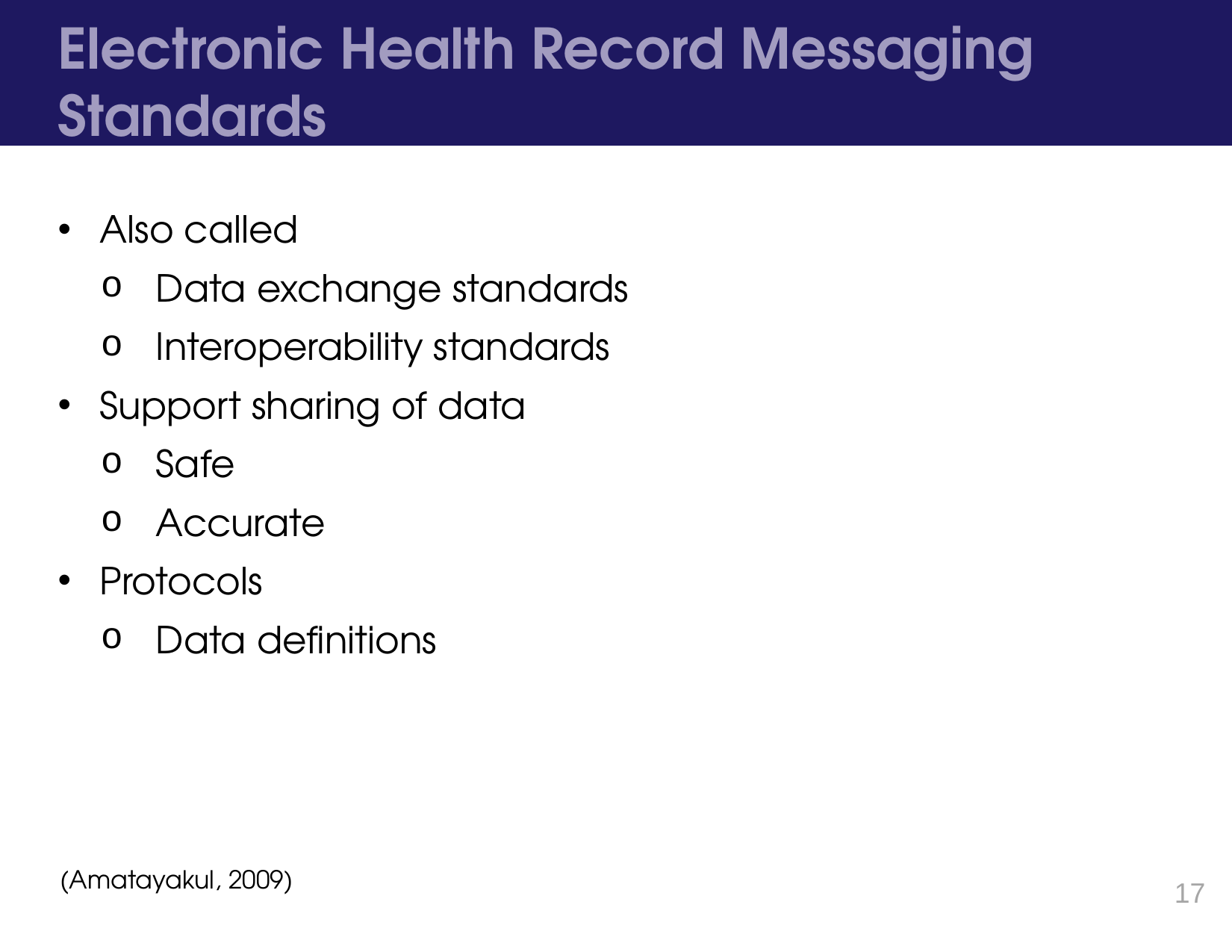

# Electronic Health Record Messaging Standards
Also called
Data exchange standards
Interoperability standards
Support sharing of data
Safe
Accurate
Protocols
Data definitions
(Amatayakul, 2009)
17